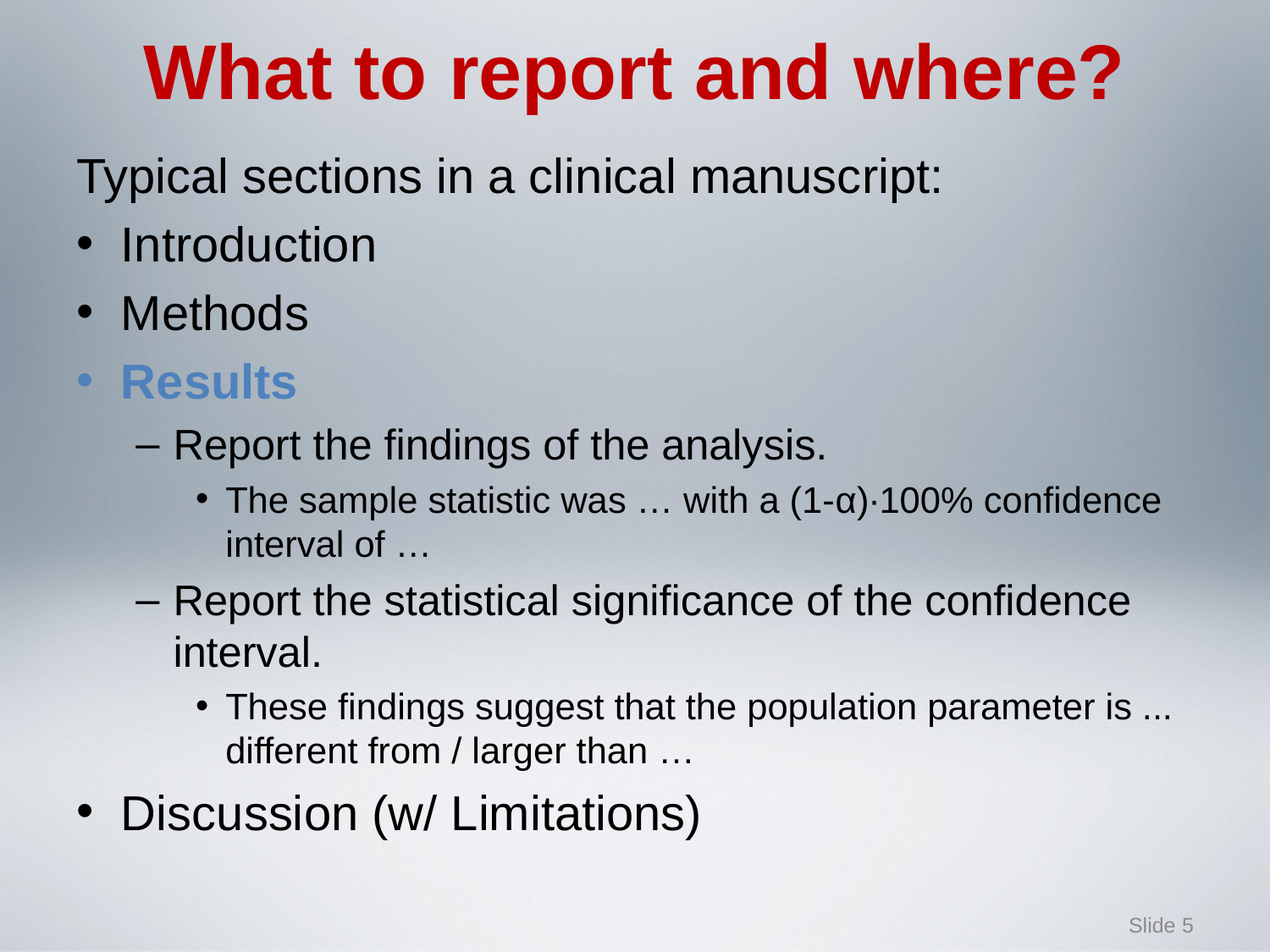

# What to report and where?
Typical sections in a clinical manuscript:
Introduction
Methods
Results
Report the findings of the analysis.
The sample statistic was … with a (1-α)∙100% confidence interval of …
Report the statistical significance of the confidence interval.
These findings suggest that the population parameter is ... different from / larger than …
Discussion (w/ Limitations)
Slide 5